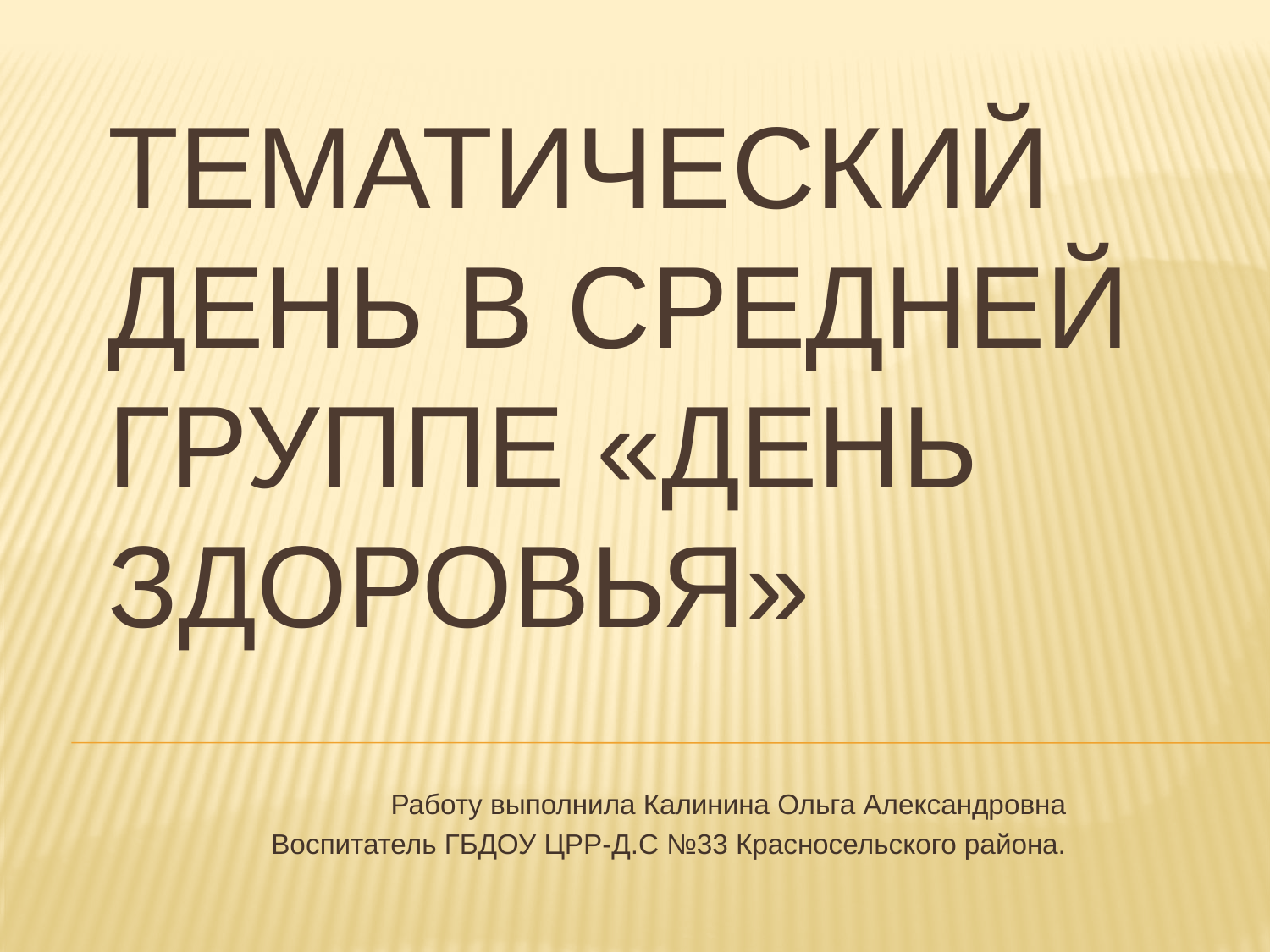

# Тематический день в средней группе «День здоровья»
Работу выполнила Калинина Ольга Александровна
Воспитатель ГБДОУ ЦРР-Д.С №33 Красносельского района.